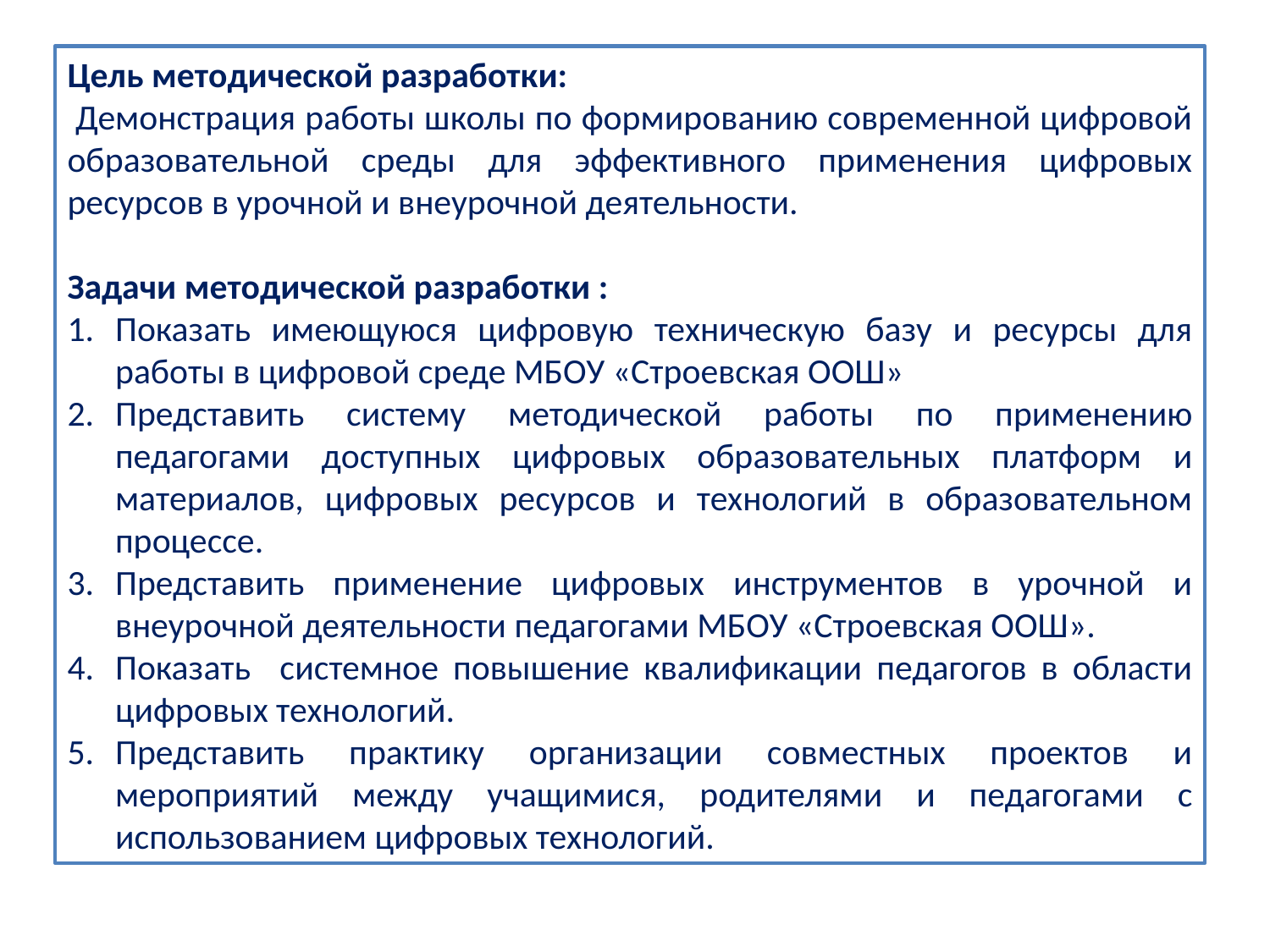

Цель методической разработки:
 Демонстрация работы школы по формированию современной цифровой образовательной среды для эффективного применения цифровых ресурсов в урочной и внеурочной деятельности.

Задачи методической разработки :
Показать имеющуюся цифровую техническую базу и ресурсы для работы в цифровой среде МБОУ «Строевская ООШ»
Представить систему методической работы по применению педагогами доступных цифровых образовательных платформ и материалов, цифровых ресурсов и технологий в образовательном процессе.
Представить применение цифровых инструментов в урочной и внеурочной деятельности педагогами МБОУ «Строевская ООШ».
Показать  системное повышение квалификации педагогов в области цифровых технологий.
Представить практику организации совместных проектов и мероприятий между учащимися, родителями и педагогами с использованием цифровых технологий.